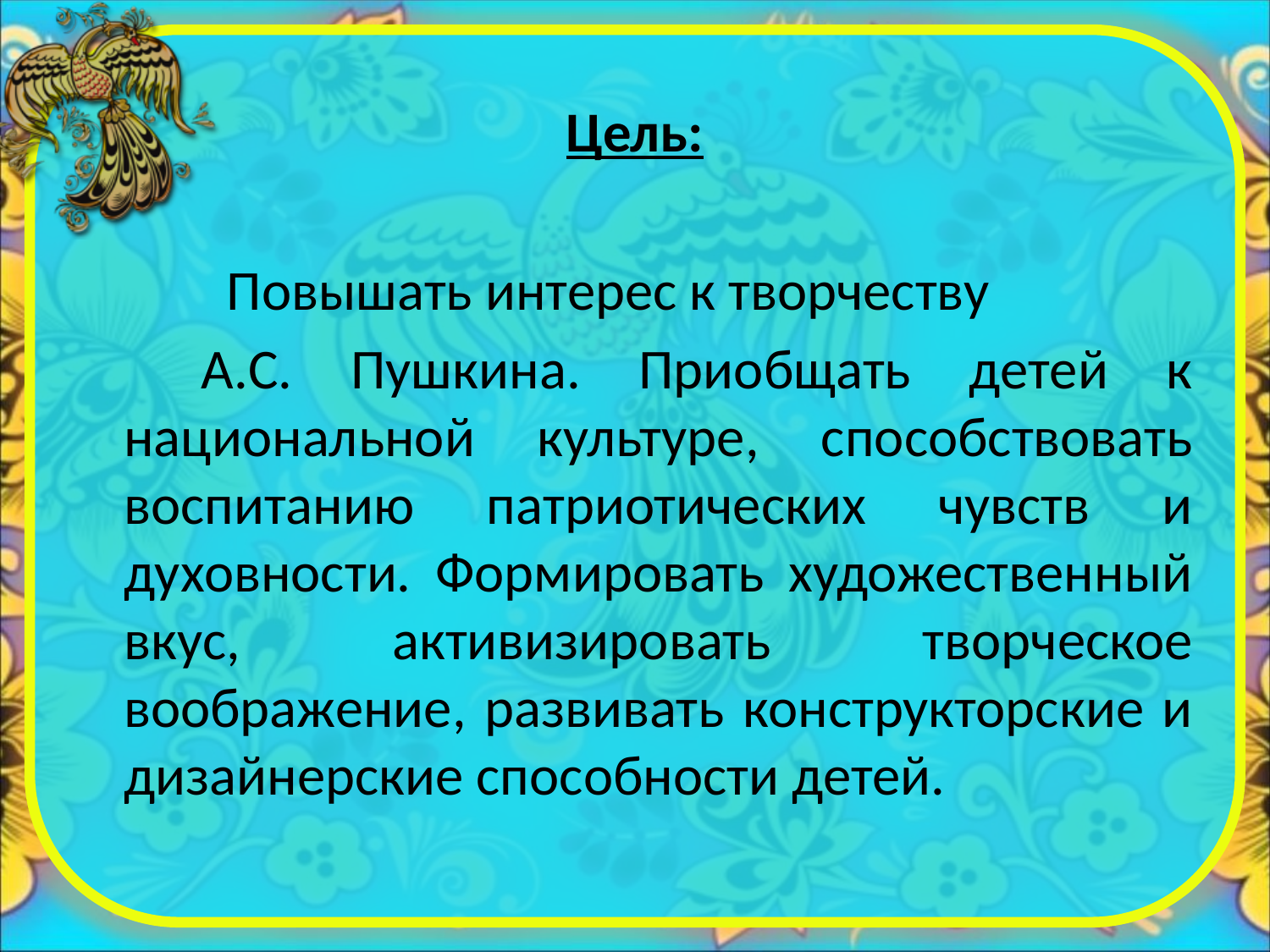

Цель:

  Повышать интерес к творчеству
А.С. Пушкина. Приобщать детей к национальной культуре, способствовать воспитанию патриотических чувств и духовности. Формировать художественный вкус, активизировать творческое воображение, развивать конструкторские и дизайнерские способности детей.